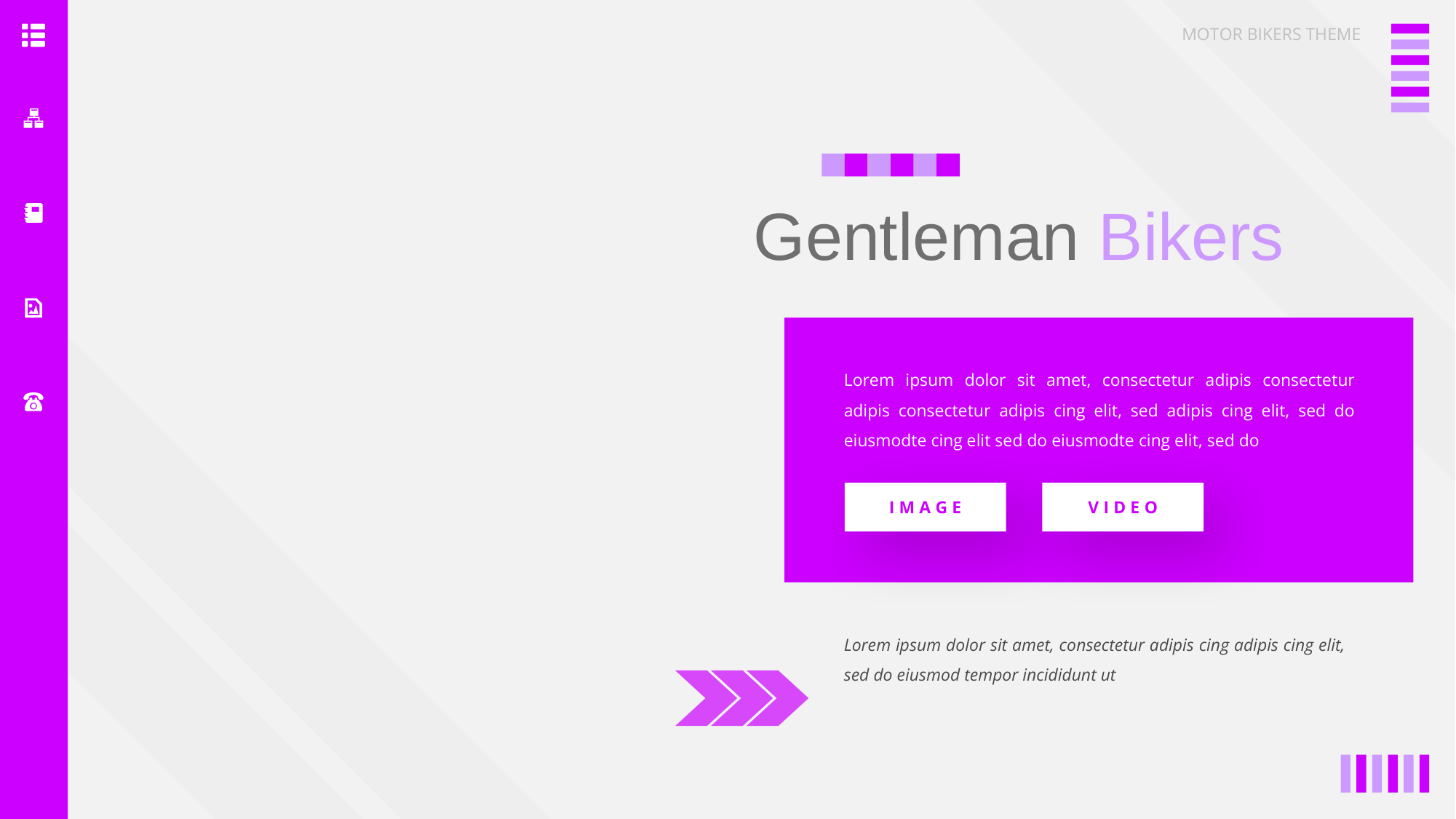

MOTOR BIKERS THEME

Gentleman Bikers

Lorem ipsum dolor sit amet, consectetur adipis consectetur adipis consectetur adipis cing elit, sed adipis cing elit, sed do eiusmodte cing elit sed do eiusmodte cing elit, sed do
IMAGE
VIDEO
Lorem ipsum dolor sit amet, consectetur adipis cing adipis cing elit, sed do eiusmod tempor incididunt ut